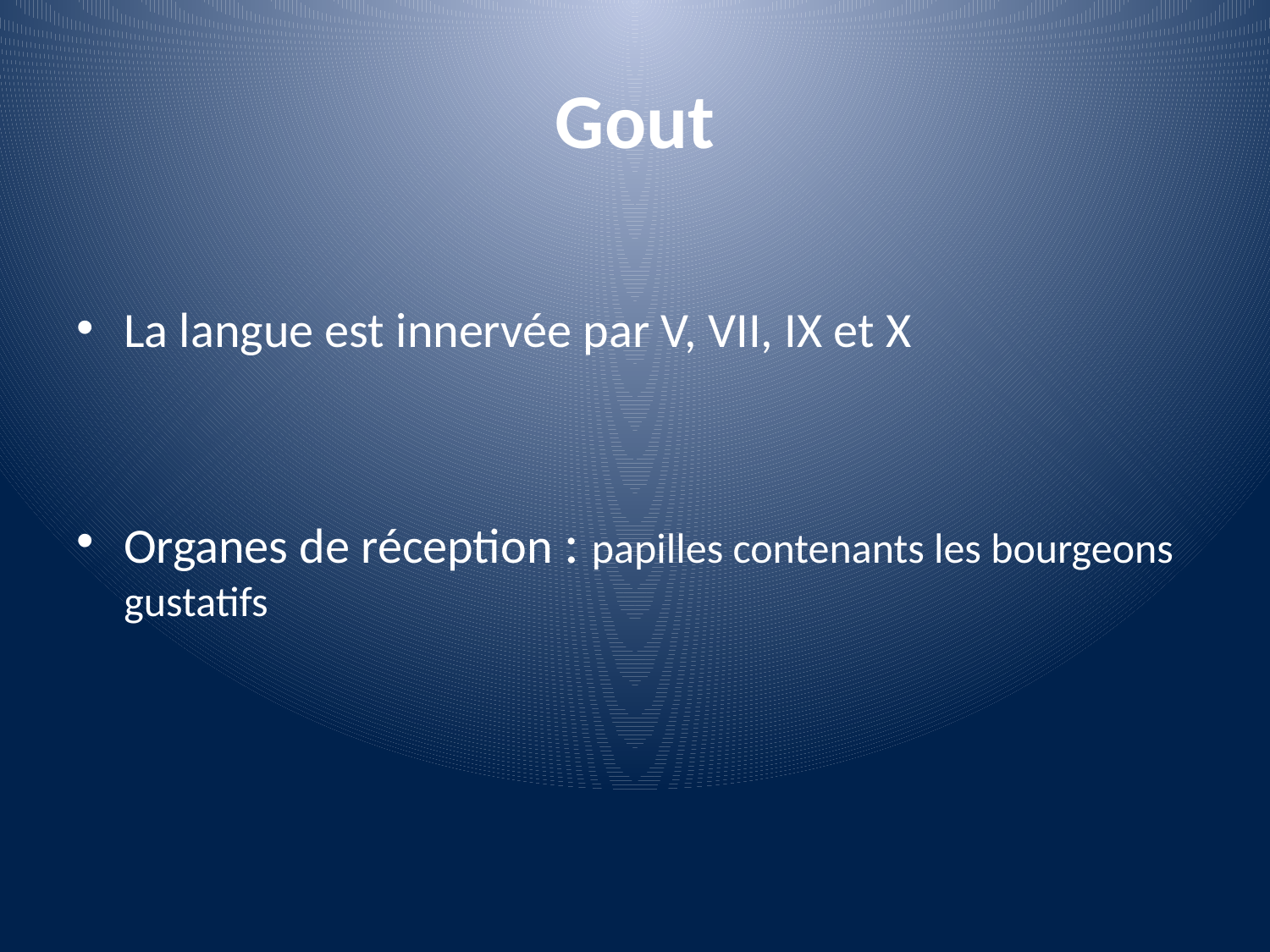

# Gout

La langue est innervée par V, VII, IX et X

Organes de réception : papilles contenants les bourgeons gustatifs